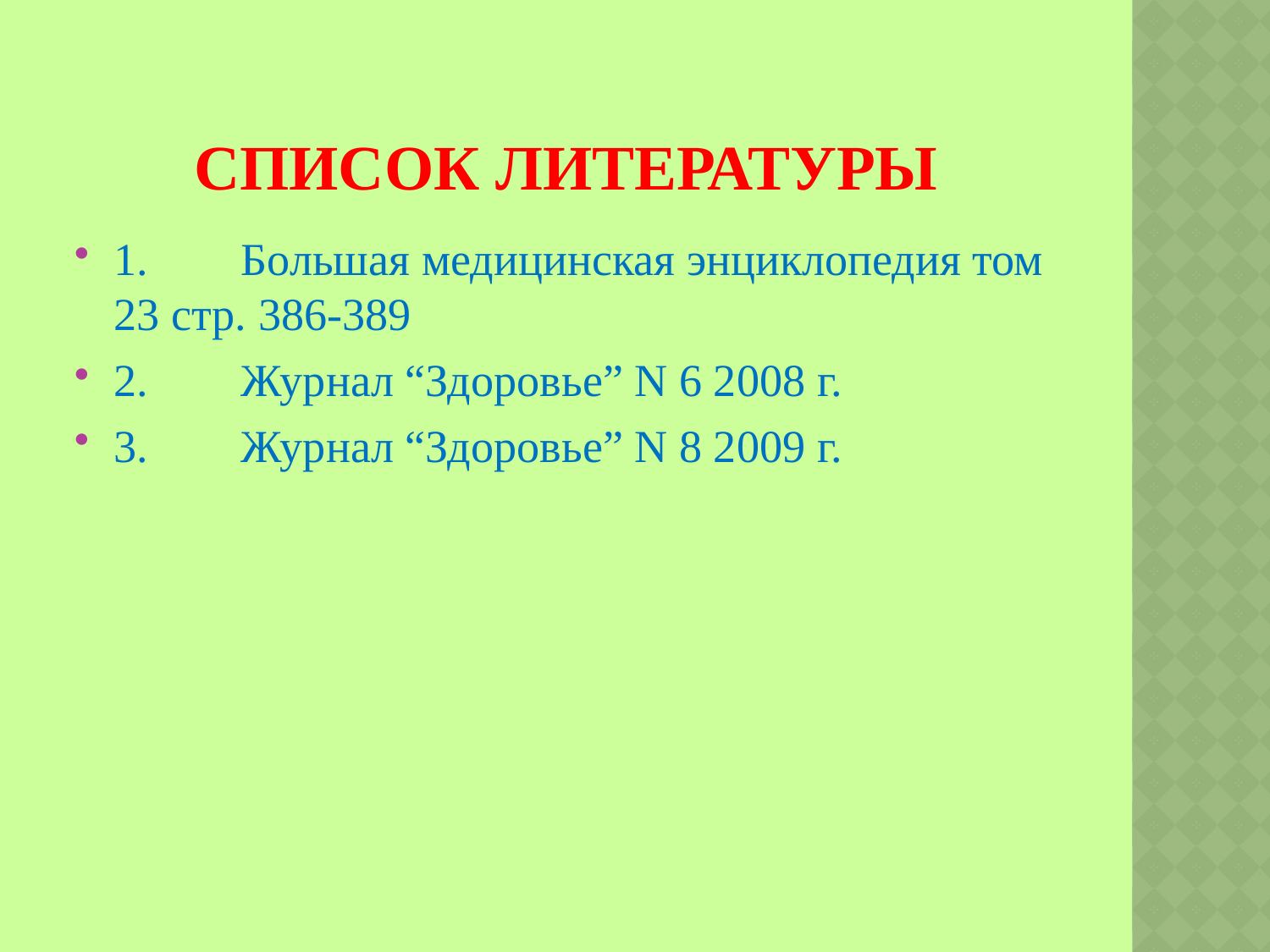

# Список литературы
1.	Большая медицинская энциклопедия том 23 стр. 386-389
2.	Журнал “Здоровье” N 6 2008 г.
3.	Журнал “Здоровье” N 8 2009 г.